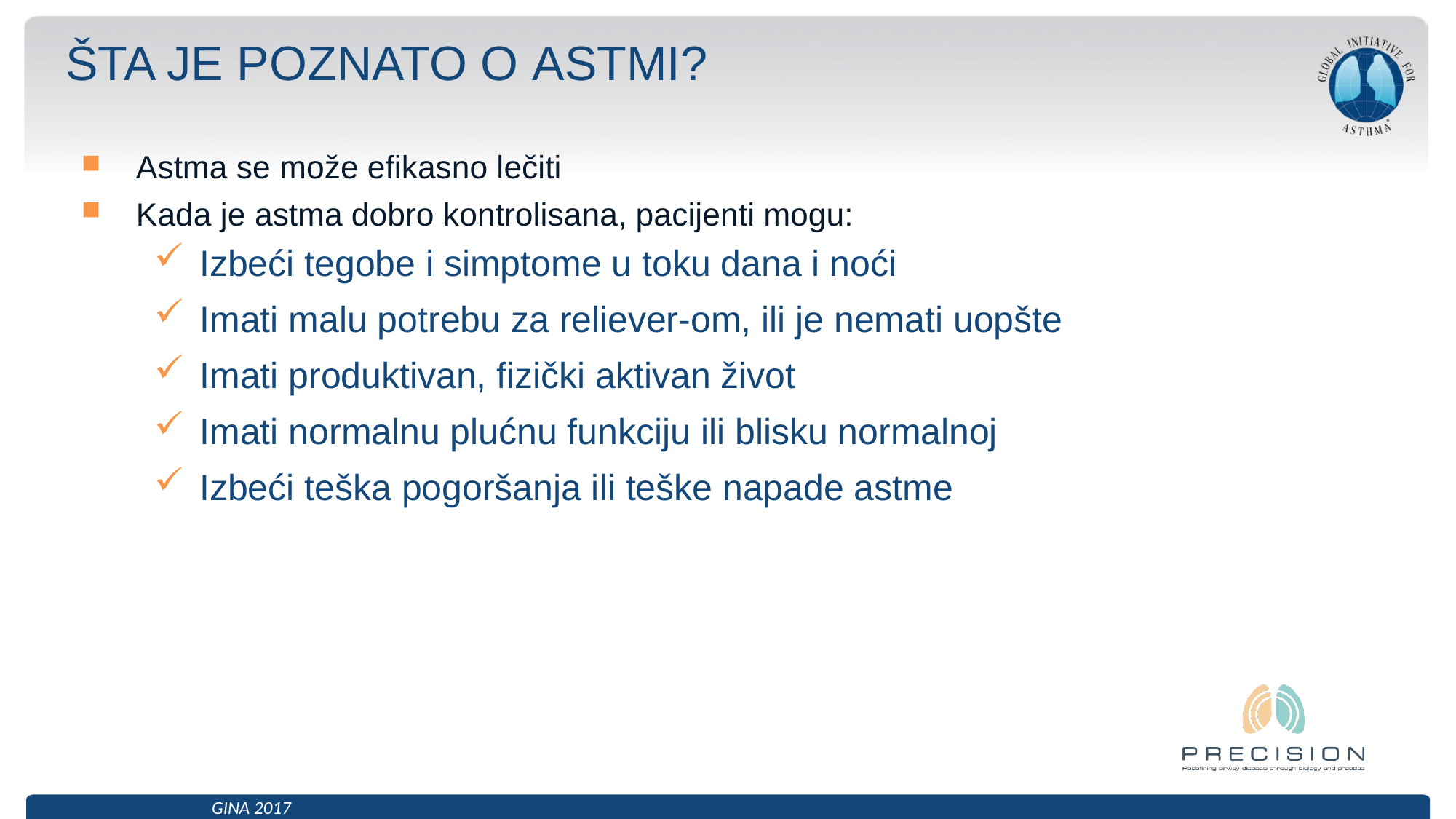

# šta je poznato o astmi?
Astma se može efikasno lečiti
Kada je astma dobro kontrolisana, pacijenti mogu:
Izbeći tegobe i simptome u toku dana i noći
Imati malu potrebu za reliever-om, ili je nemati uopšte
Imati produktivan, fizički aktivan život
Imati normalnu plućnu funkciju ili blisku normalnoj
Izbeći teška pogoršanja ili teške napade astme

GINA 2017